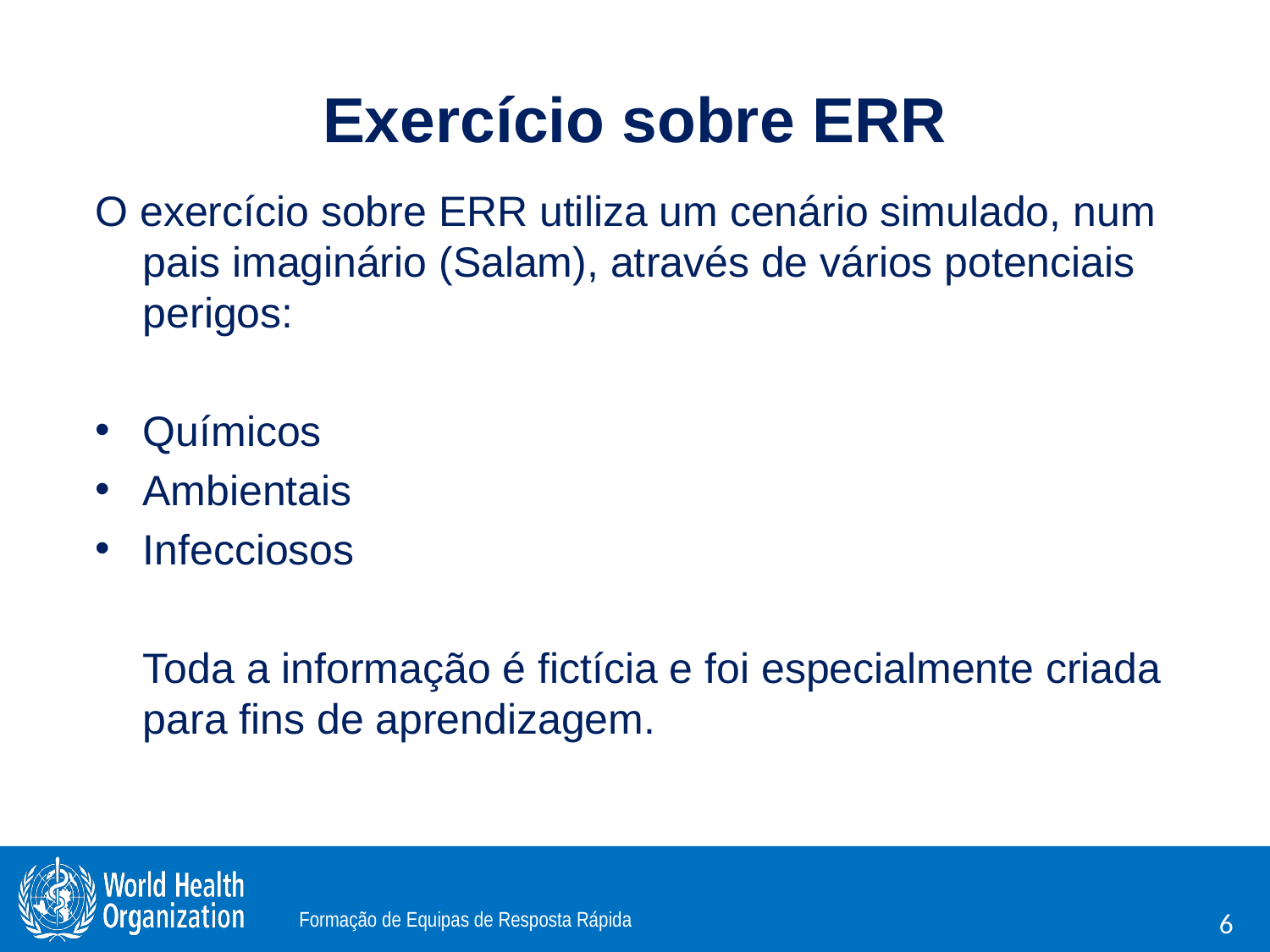

# Exercício sobre ERR
O exercício sobre ERR utiliza um cenário simulado, num pais imaginário (Salam), através de vários potenciais perigos:

Químicos
Ambientais
Infecciosos

	Toda a informação é fictícia e foi especialmente criada para fins de aprendizagem.